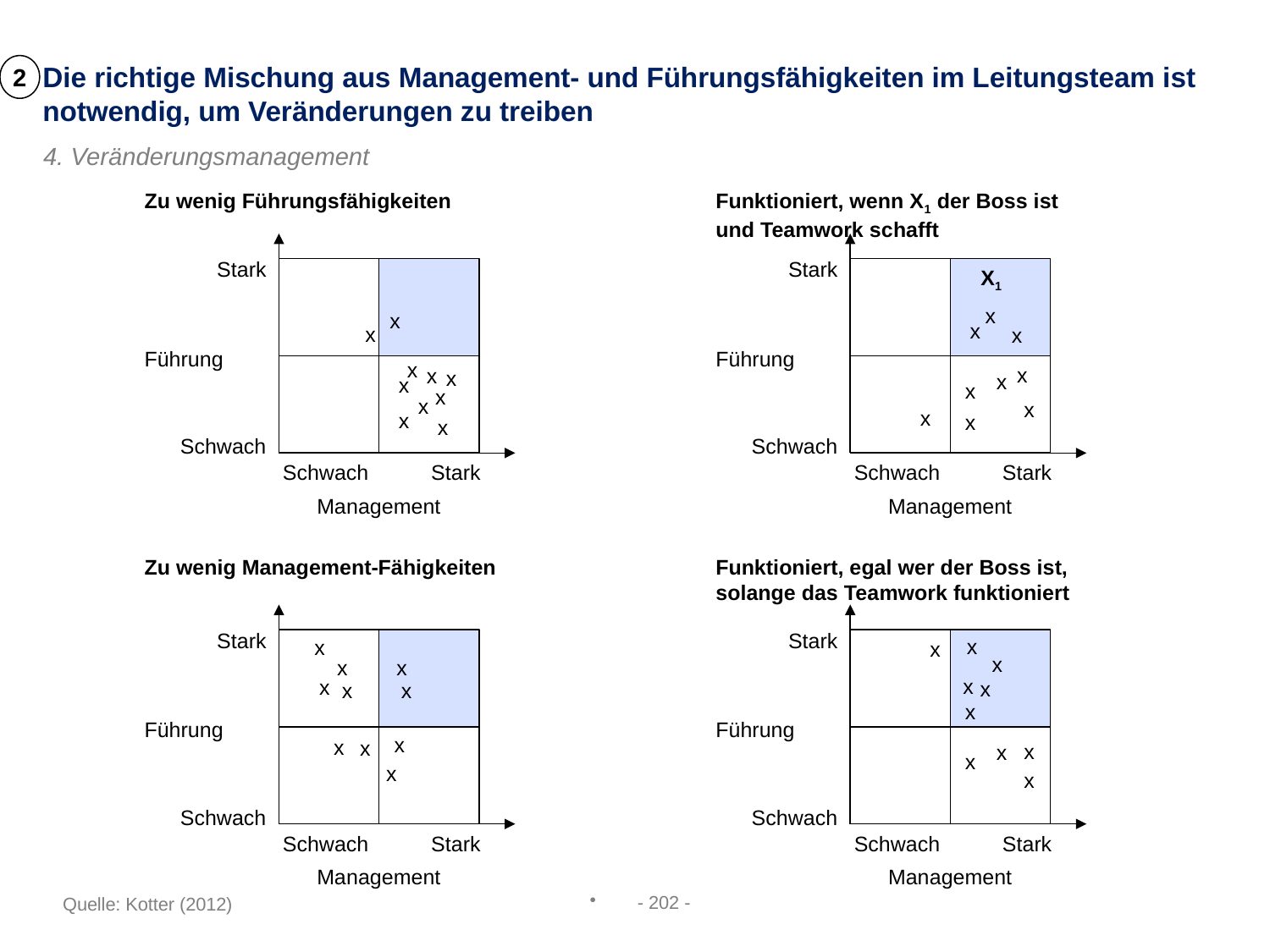

Die richtige Mischung aus Management- und Führungsfähigkeiten im Leitungsteam ist notwendig, um Veränderungen zu treiben

2
4. Veränderungsmanagement
Zu wenig Führungsfähigkeiten
Funktioniert, wenn X1 der Boss ist und Teamwork schafft
Stark
Stark
X1

x
x
x
x
x
Führung
Führung
x
x

x
x
x
x
x
x
x
x
x
x
x
x
Schwach
Schwach
Schwach
Stark
Schwach
Stark
Management
Management
Zu wenig Management-Fähigkeiten
Funktioniert, egal wer der Boss ist, solange das Teamwork funktioniert
Stark
Stark
x
x
x

x
x
x
x
x
x
x
x
x
Führung
Führung
x

x
x
x
x
x
x
x
Schwach
Schwach
Schwach
Stark
Schwach
Stark
Management
Management
- 202 -
Quelle: Kotter (2012)